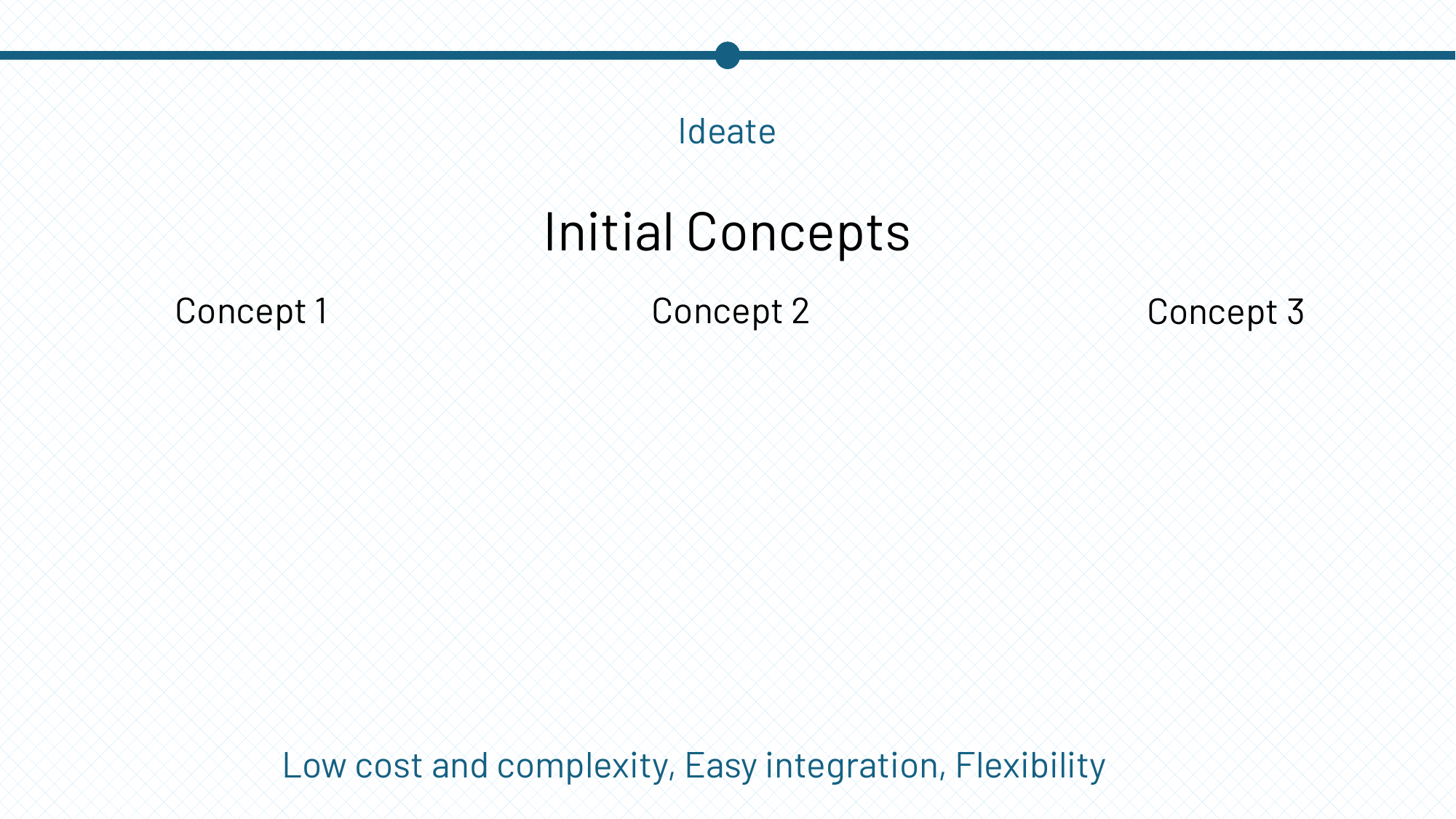

Empathize
Goal
Define
Ideate
Prototype
Test
Next Steps…
Initial Concepts
Concept 2
Concept 1
Concept 3
Low cost and complexity, Easy integration, Flexibility